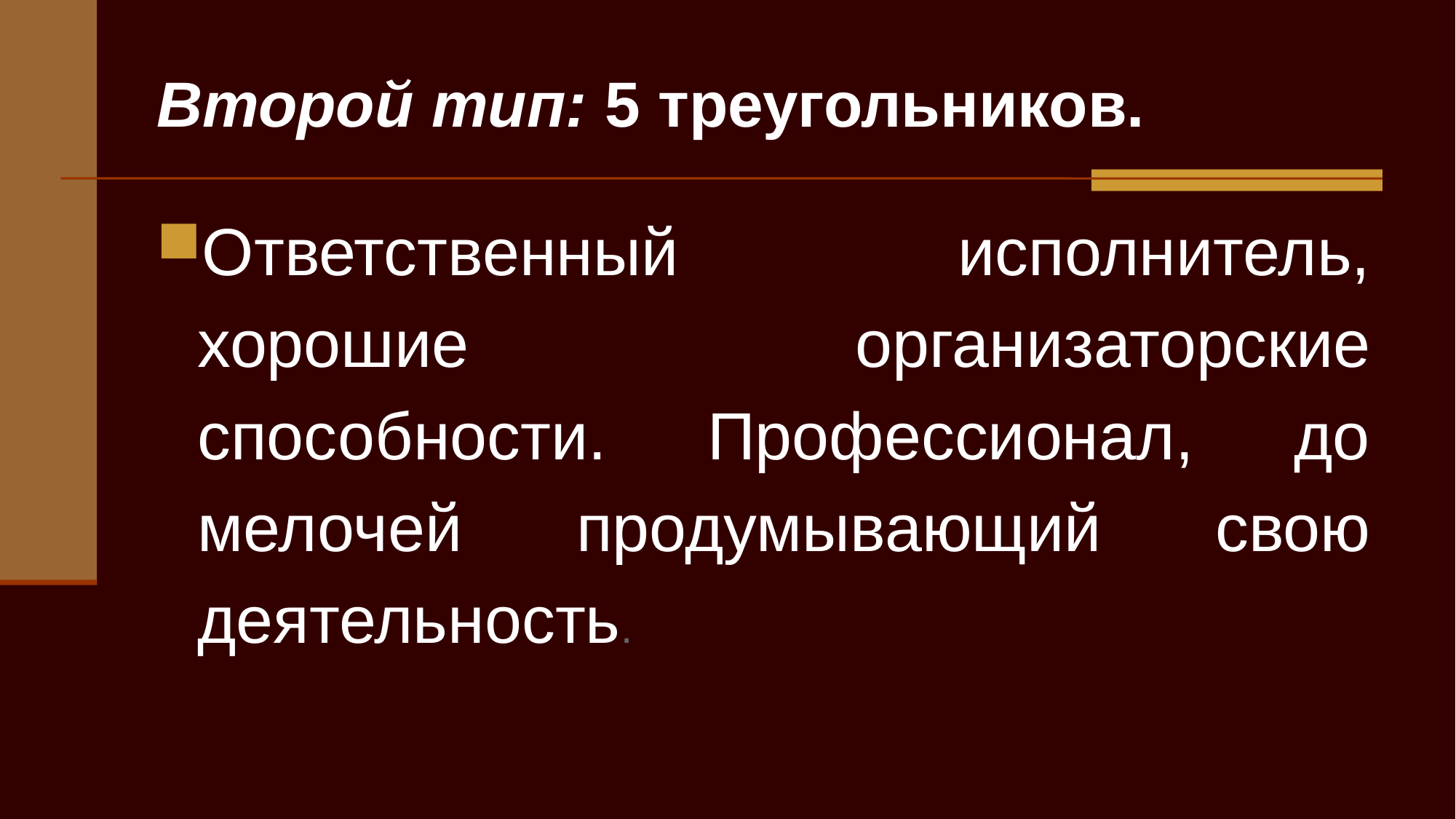

# Второй тип: 5 треугольников.
Ответственный исполнитель, хорошие организаторские способности. Профессионал, до мелочей продумывающий свою деятельность.